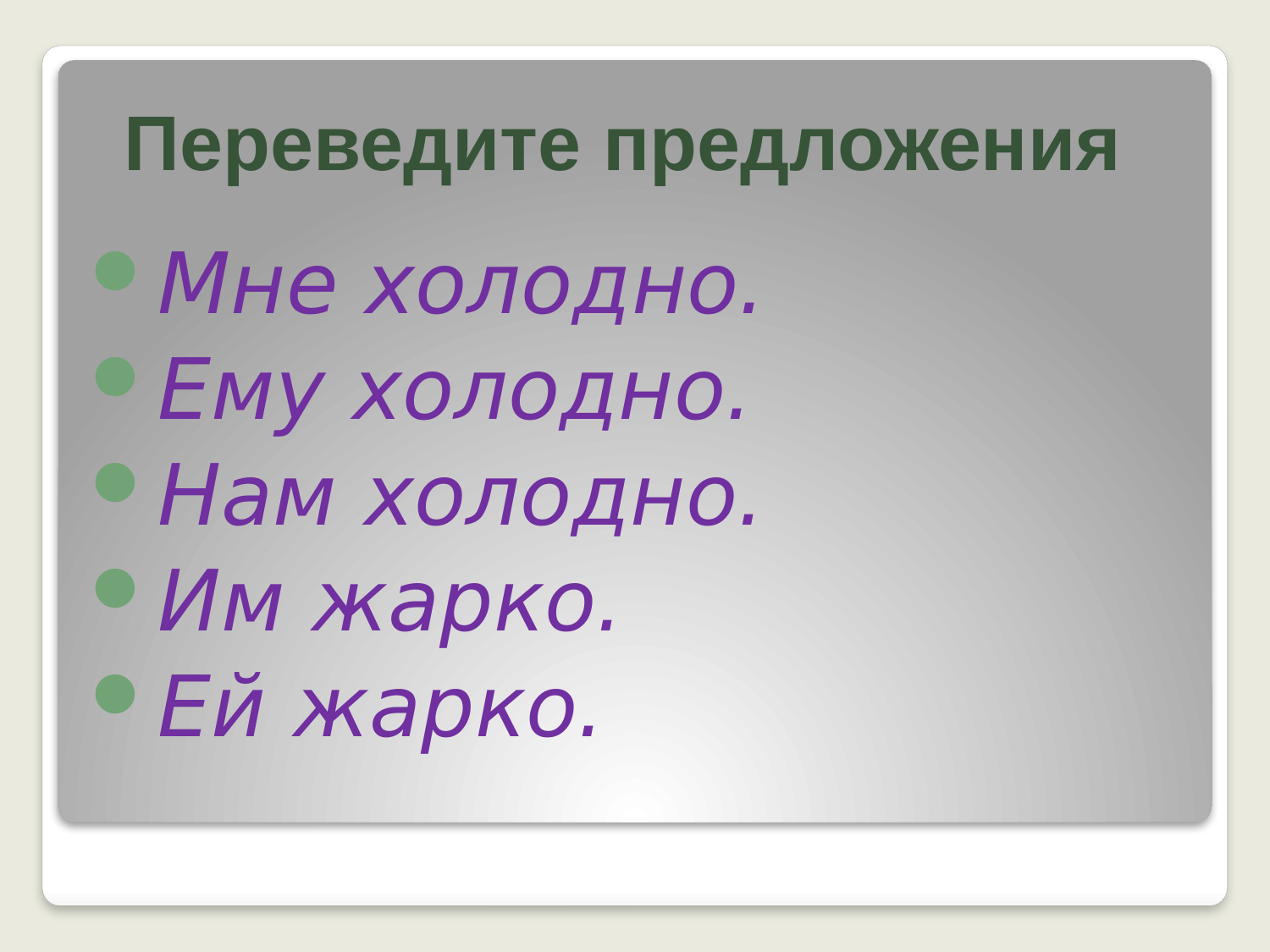

# Переведите предложения
Мне холодно.
Ему холодно.
Нам холодно.
Им жарко.
Ей жарко.